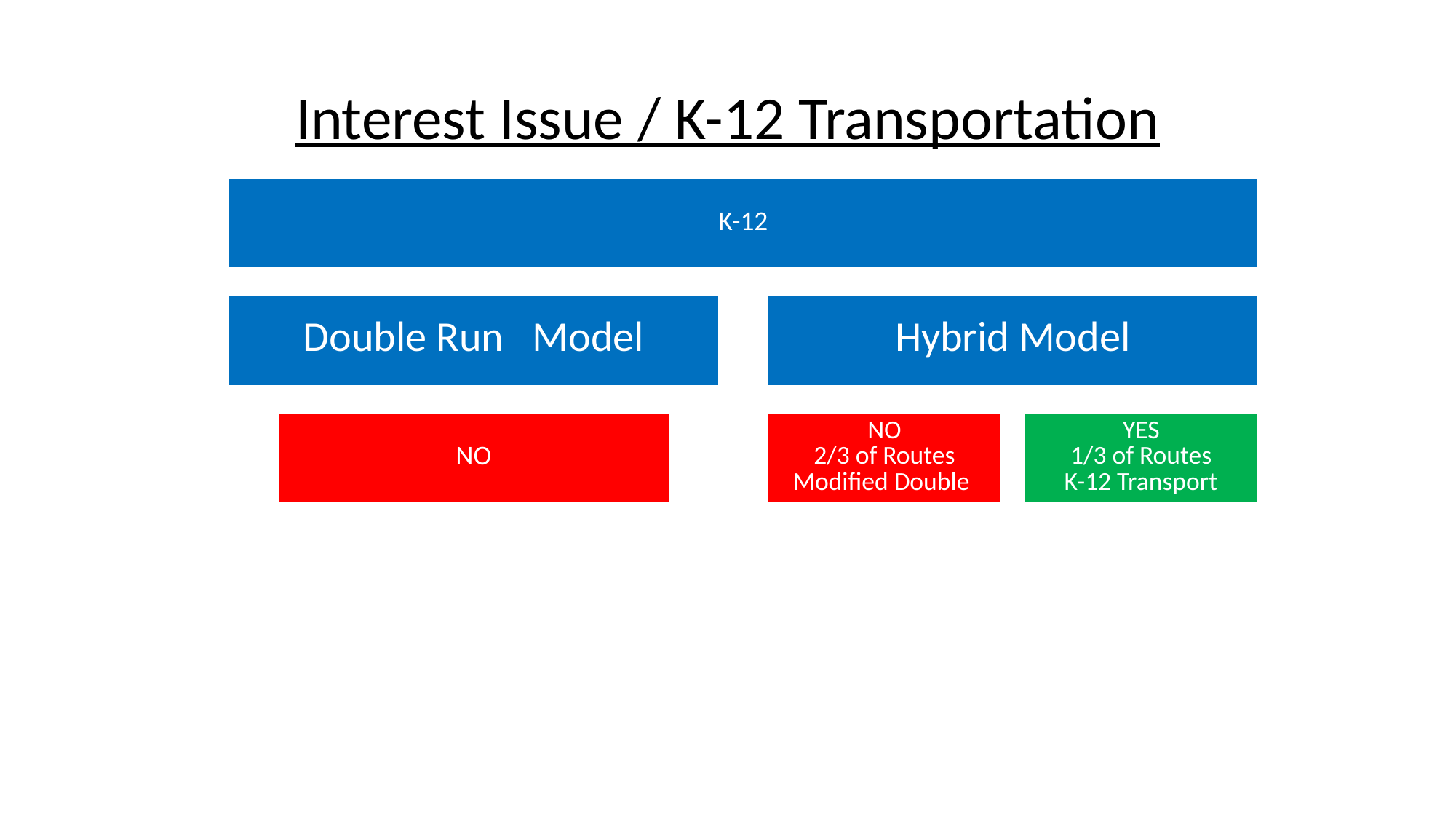

# Interest Issue / K-12 Transportation
K-12
Double Run   Model
Hybrid Model
NO
NO
2/3 of Routes
Modified Double
YES
1/3 of Routes
K-12 Transport